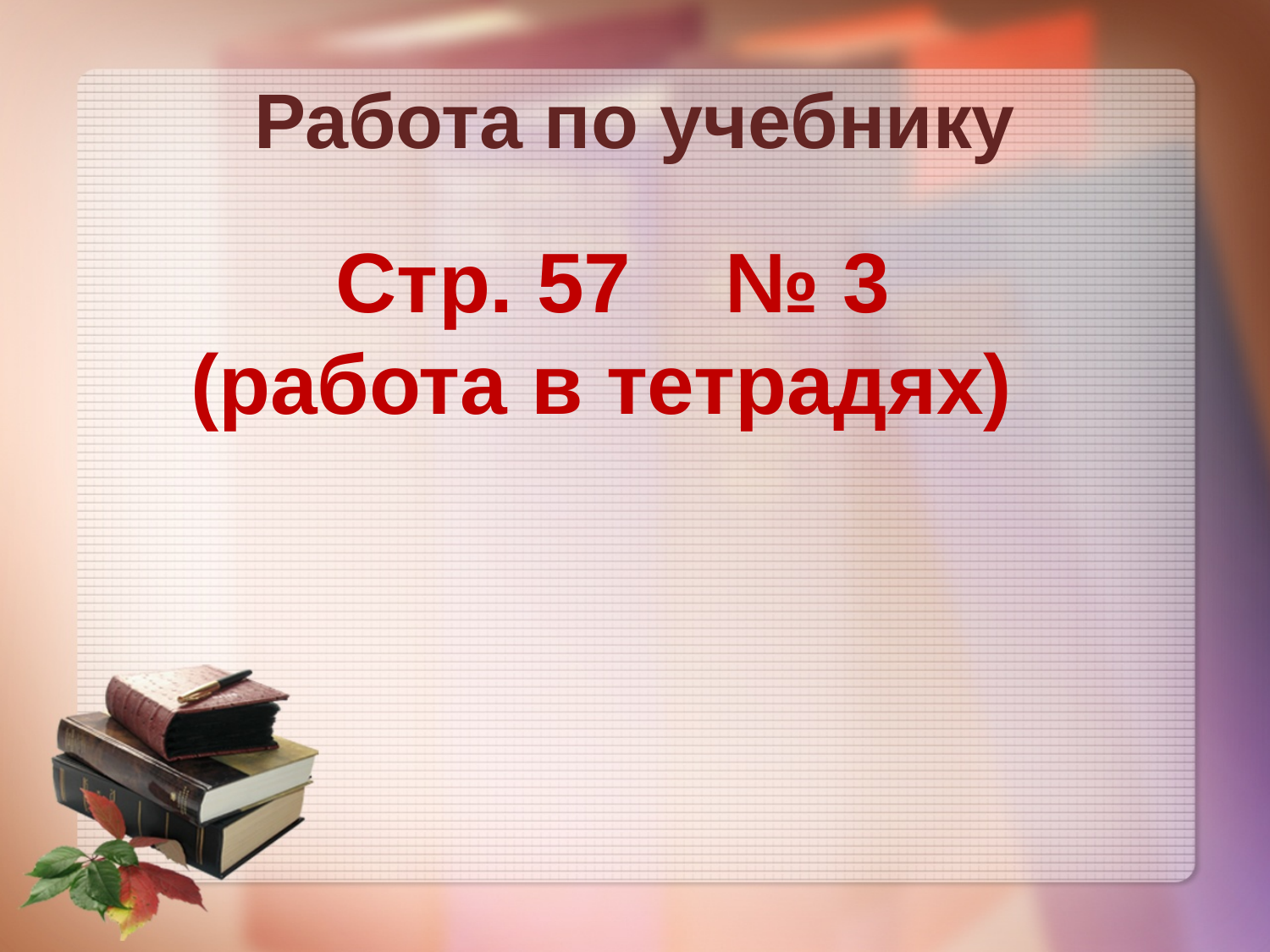

# Работа по учебнику
    Стр. 57    № 3
   (работа в тетрадях)